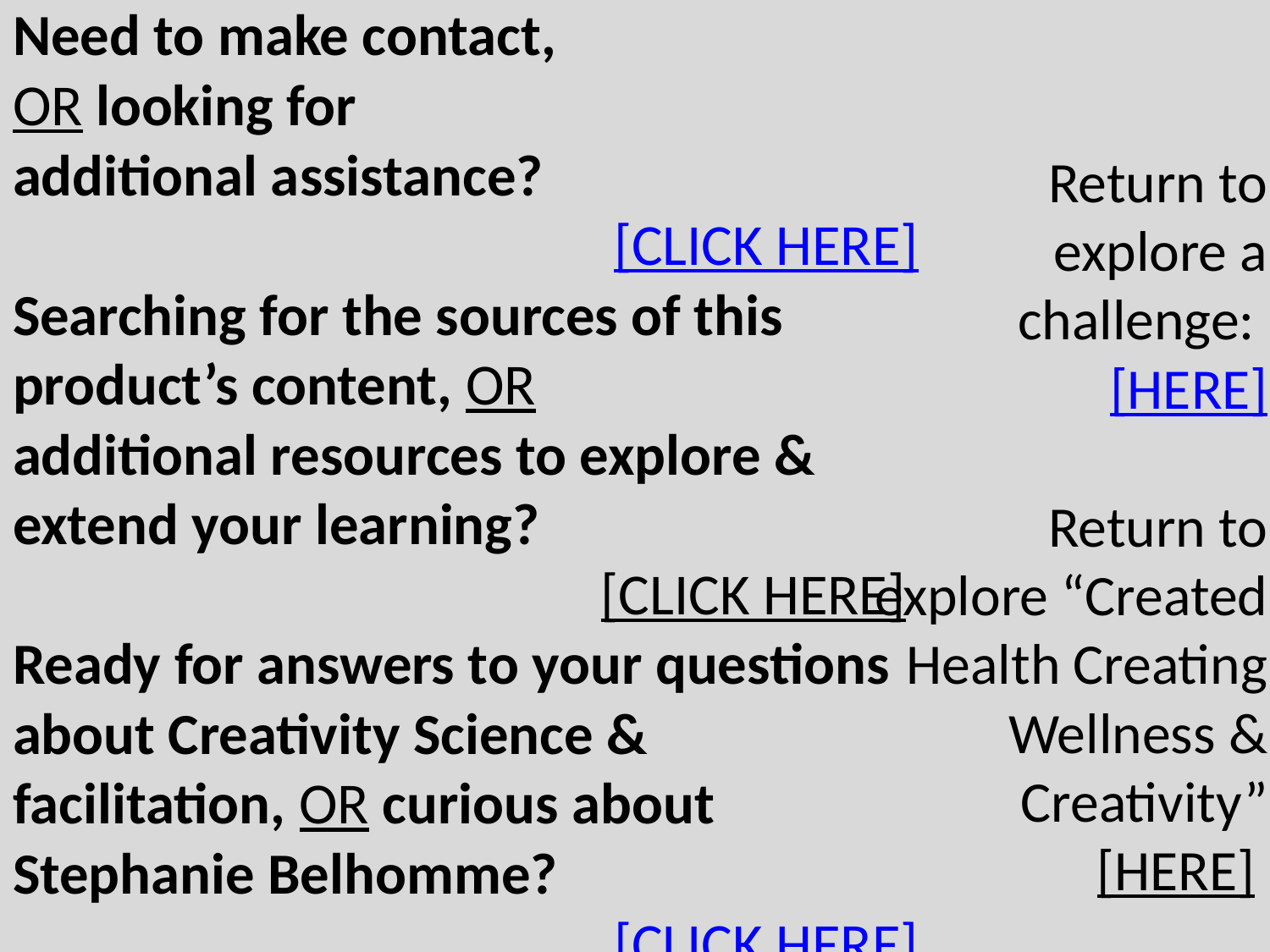

Return to explore a challenge: [HERE]

Return to explore “Created Health Creating Wellness & Creativity”
[HERE]

Need to make contact,
OR looking for
additional assistance?
[CLICK HERE]
Searching for the sources of this product’s content, OR
additional resources to explore & extend your learning?
[CLICK HERE]
Ready for answers to your questions about Creativity Science & facilitation, OR curious about Stephanie Belhomme?
[CLICK HERE]